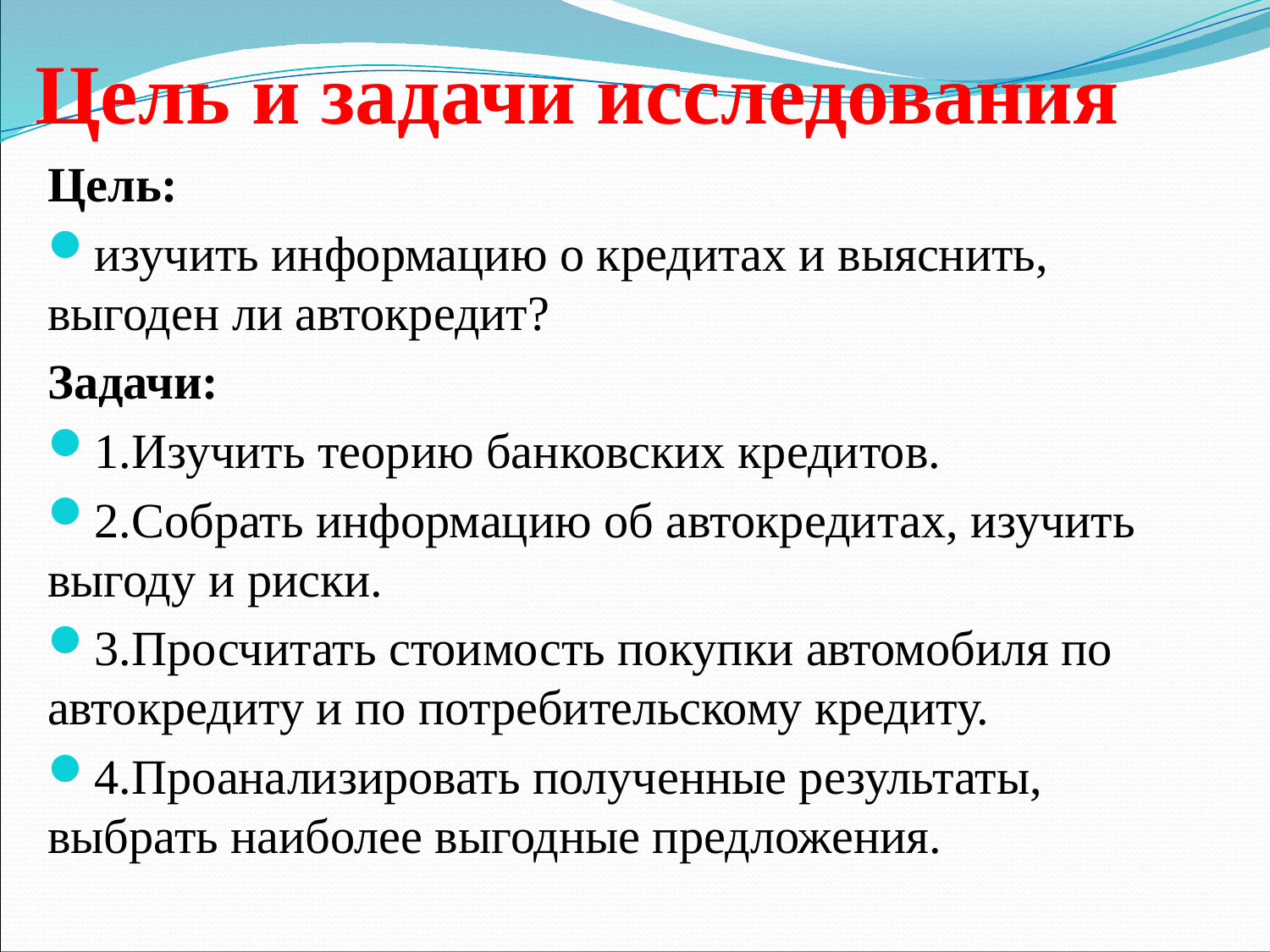

# Цель и задачи исследования
Цель:
изучить информацию о кредитах и выяснить, выгоден ли автокредит?
Задачи:
1.Изучить теорию банковских кредитов.
2.Собрать информацию об автокредитах, изучить выгоду и риски.
3.Просчитать стоимость покупки автомобиля по автокредиту и по потребительскому кредиту.
4.Проанализировать полученные результаты, выбрать наиболее выгодные предложения.